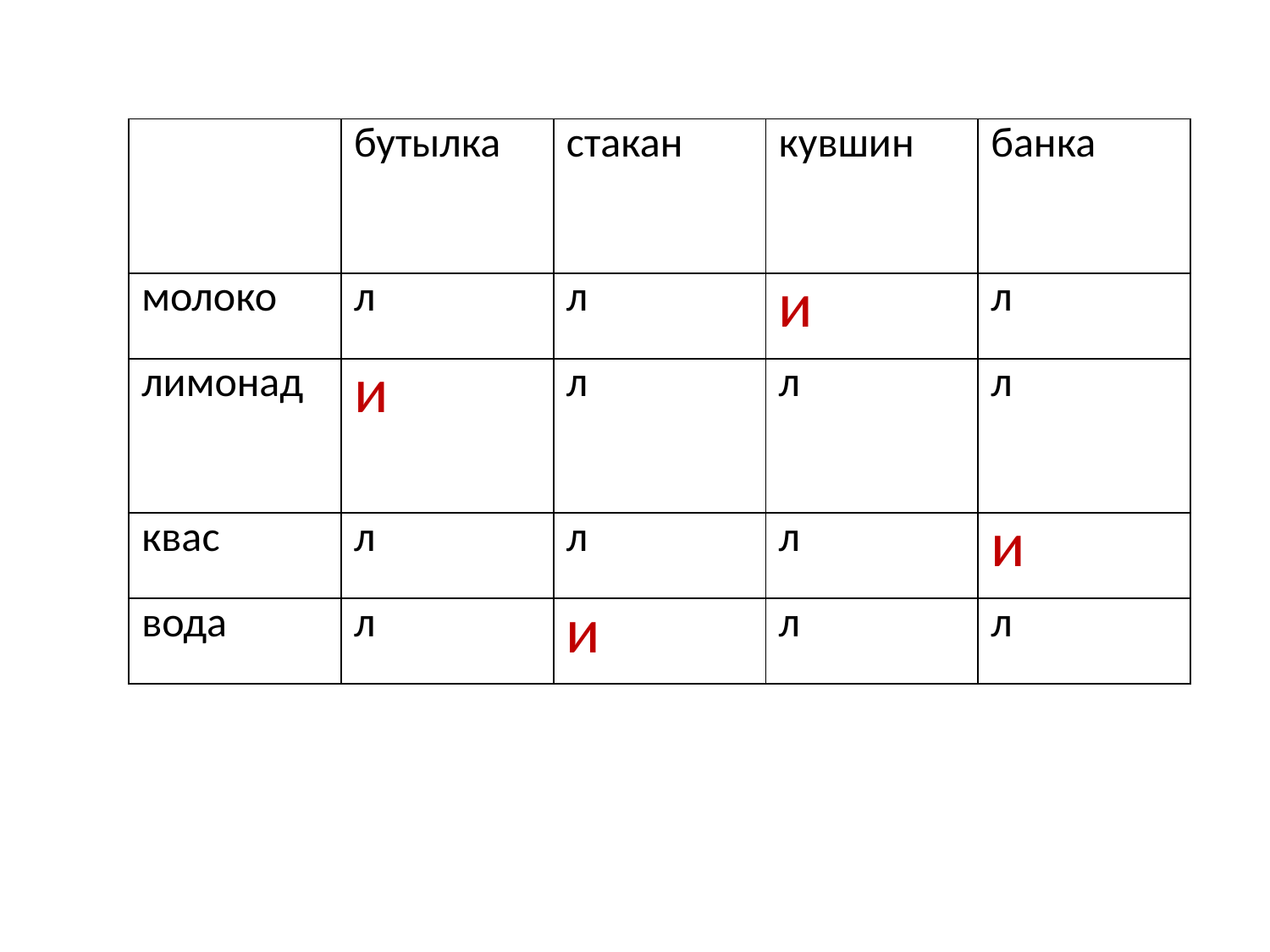

|  | бутылка | стакан | кувшин | банка |
| --- | --- | --- | --- | --- |
| молоко | л | л | и | л |
| лимонад | и | л | л | л |
| квас | л | л | л | и |
| вода | л | и | л | л |